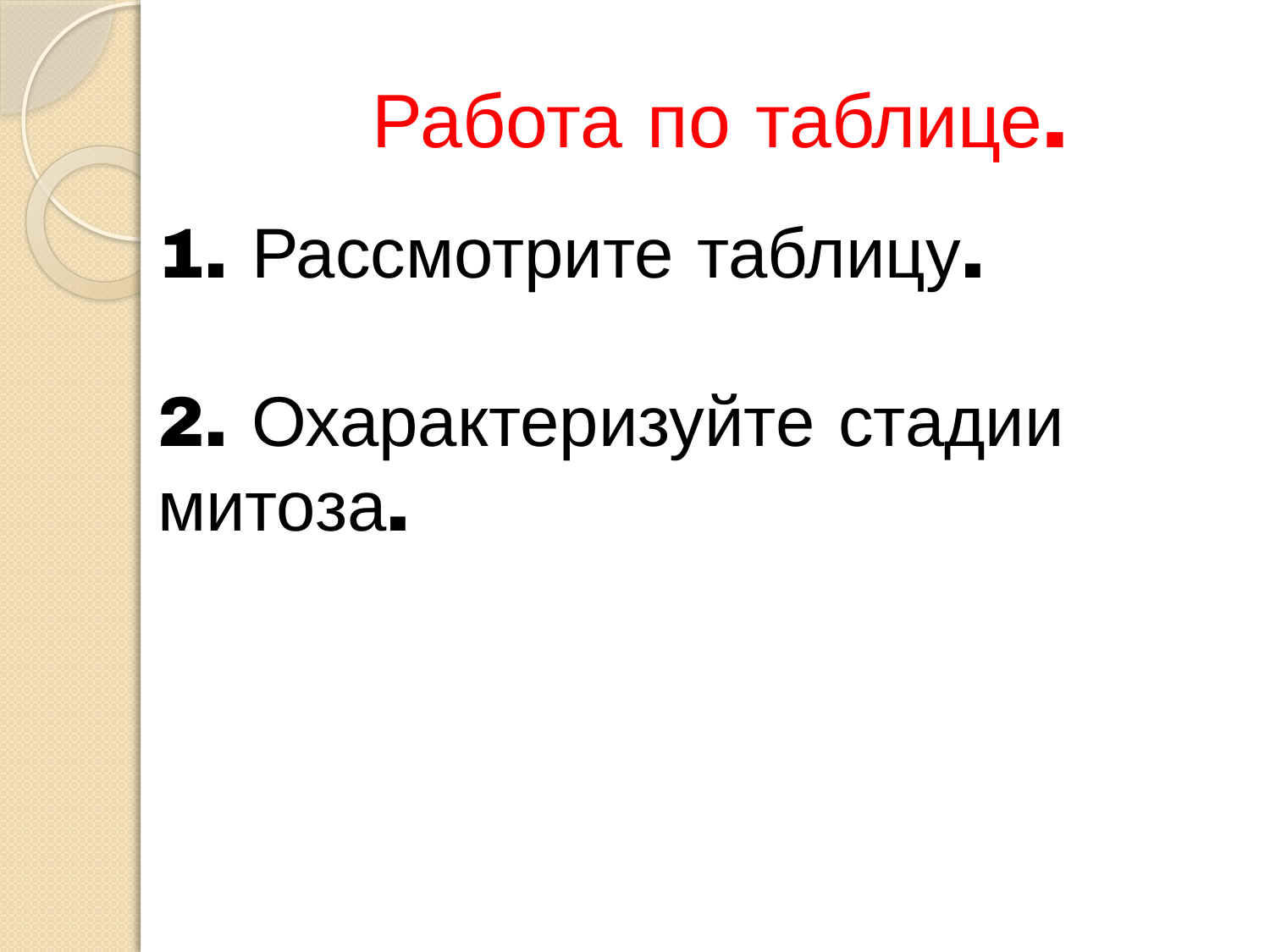

# Работа по таблице.
1. Рассмотрите таблицу.

2. Охарактеризуйте стадии митоза.